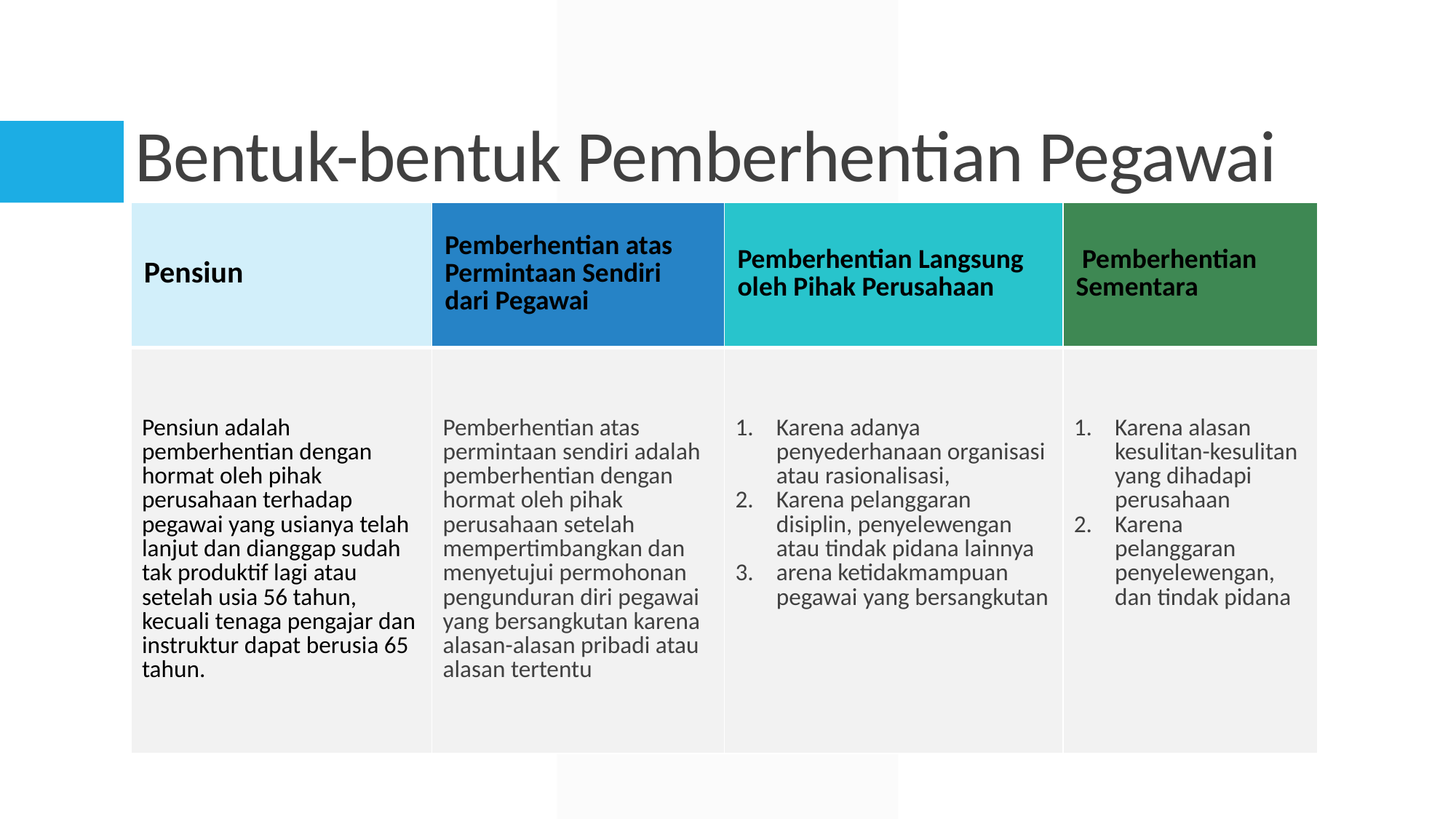

# Bentuk-bentuk Pemberhentian Pegawai
| Pensiun | Pemberhentian atas Permintaan Sendiri dari Pegawai | Pemberhentian Langsung oleh Pihak Perusahaan | Pemberhentian Sementara |
| --- | --- | --- | --- |
| Pensiun adalah pemberhentian dengan hormat oleh pihak perusahaan terhadap pegawai yang usianya telah lanjut dan dianggap sudah tak produktif lagi atau setelah usia 56 tahun, kecuali tenaga pengajar dan instruktur dapat berusia 65 tahun. | Pemberhentian atas permintaan sendiri adalah pemberhentian dengan hormat oleh pihak perusahaan setelah mempertimbangkan dan menyetujui permohonan pengunduran diri pegawai yang bersangkutan karena alasan-alasan pribadi atau alasan tertentu | Karena adanya penyederhanaan organisasi atau rasionalisasi, Karena pelanggaran disiplin, penyelewengan atau tindak pidana lainnya arena ketidakmampuan pegawai yang bersangkutan | Karena alasan kesulitan-kesulitan yang dihadapi perusahaan Karena pelanggaran penyelewengan, dan tindak pidana |